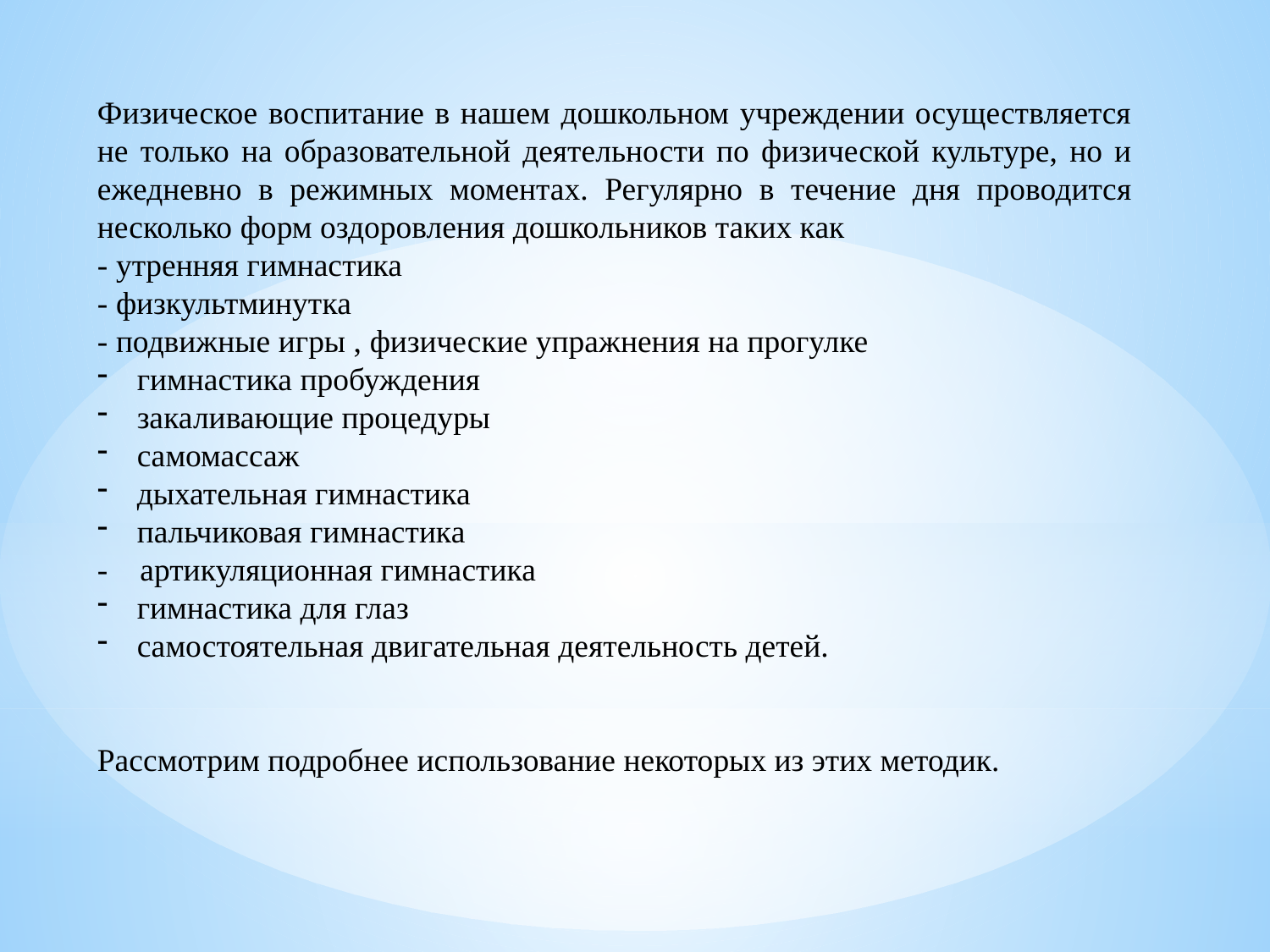

Физическое воспитание в нашем дошкольном учреждении осуществляется не только на образовательной деятельности по физической культуре, но и ежедневно в режимных моментах. Регулярно в течение дня проводится несколько форм оздоровления дошкольников таких как
- утренняя гимнастика
- физкультминутка
- подвижные игры , физические упражнения на прогулке
гимнастика пробуждения
закаливающие процедуры
самомассаж
дыхательная гимнастика
пальчиковая гимнастика
-    артикуляционная гимнастика
гимнастика для глаз
самостоятельная двигательная деятельность детей.

Рассмотрим подробнее использование некоторых из этих методик.